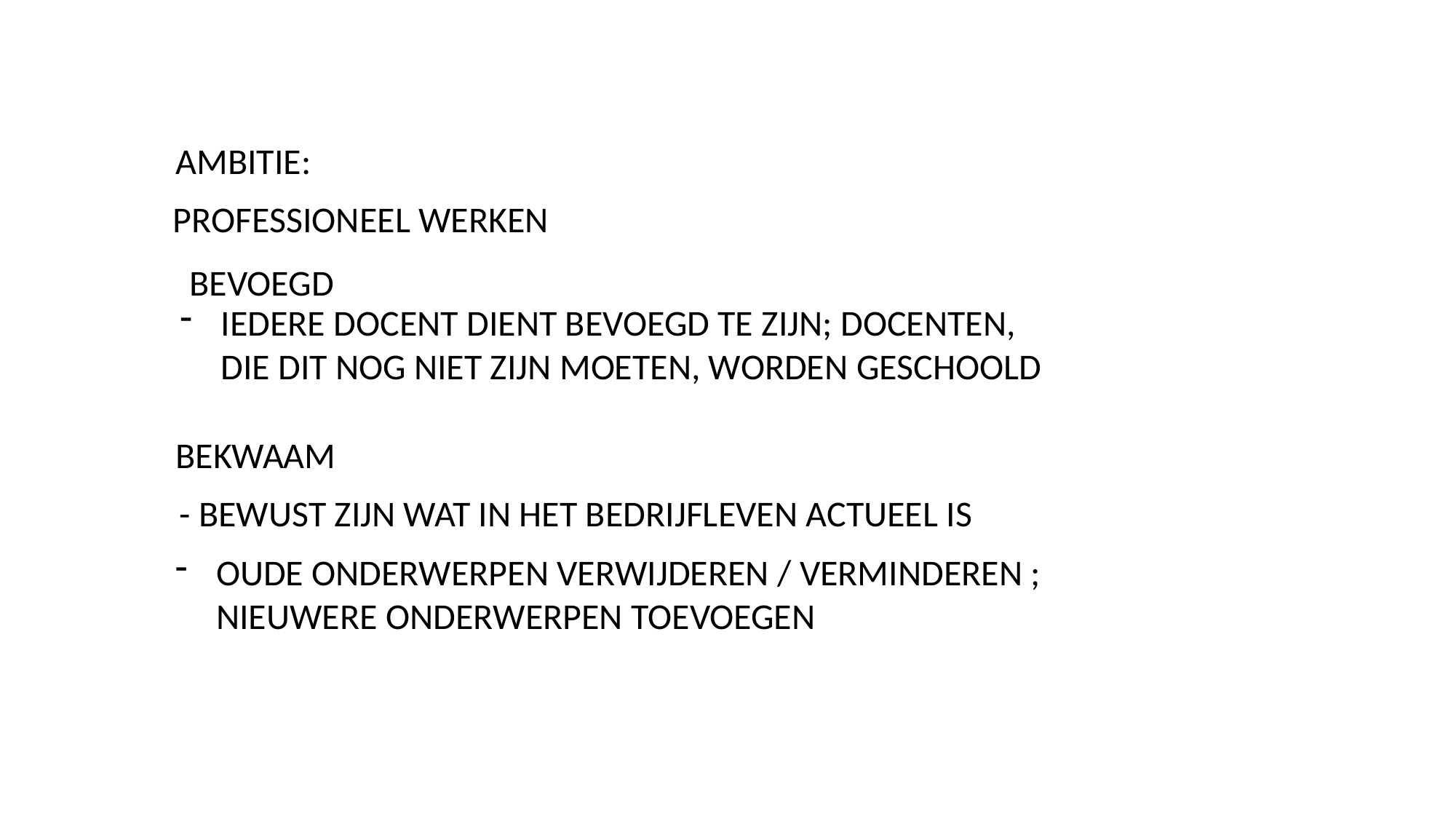

AMBITIE:
PROFESSIONEEL WERKEN
BEVOEGD
IEDERE DOCENT DIENT BEVOEGD TE ZIJN; DOCENTEN,
     DIE DIT NOG NIET ZIJN MOETEN, WORDEN GESCHOOLD
BEKWAAM
- BEWUST ZIJN WAT IN HET BEDRIJFLEVEN ACTUEEL IS
OUDE ONDERWERPEN VERWIJDEREN / VERMINDEREN ;
     NIEUWERE ONDERWERPEN TOEVOEGEN